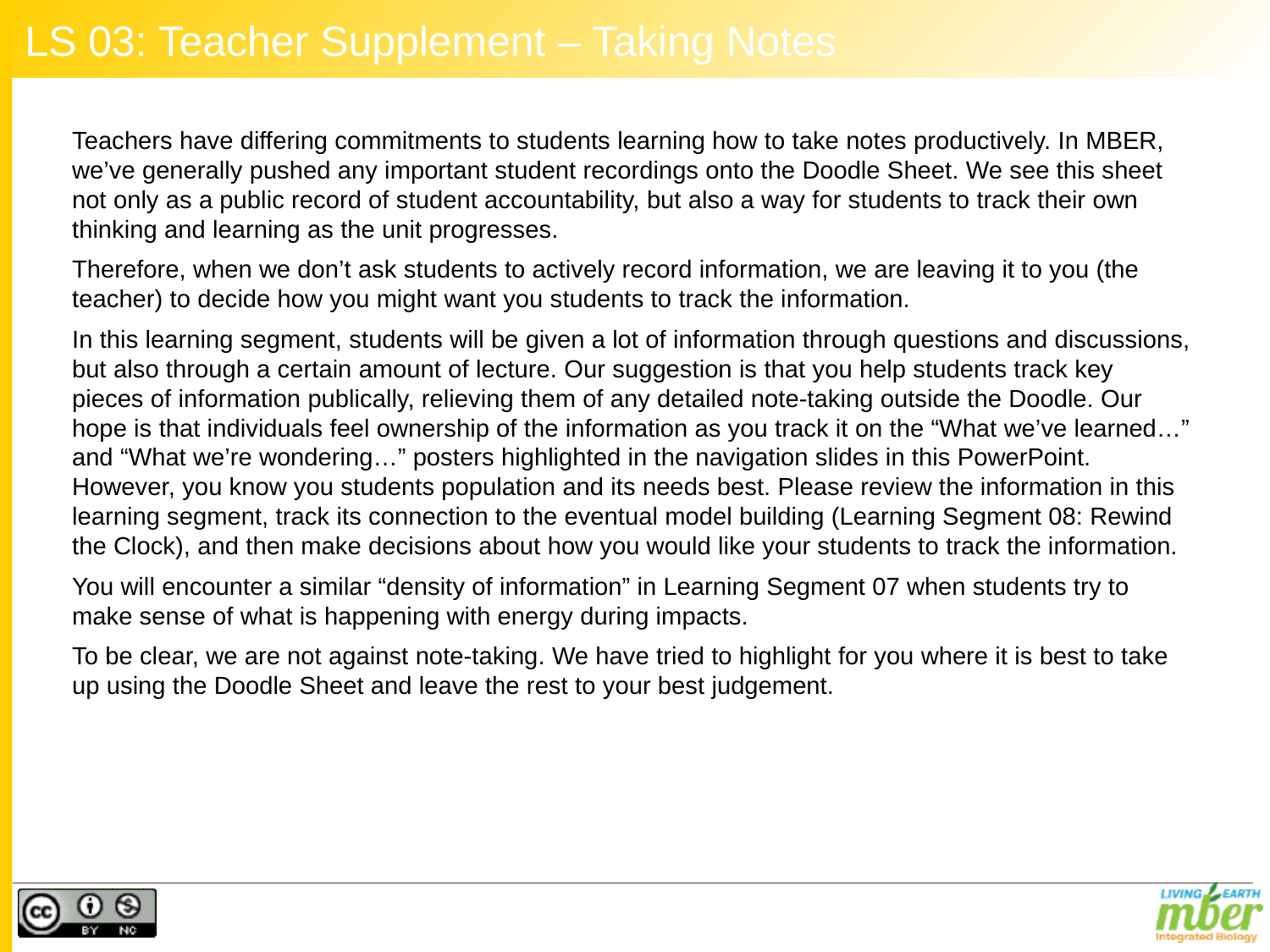

# LS 03: Teacher Supplement – Taking Notes
Teachers have differing commitments to students learning how to take notes productively. In MBER, we’ve generally pushed any important student recordings onto the Doodle Sheet. We see this sheet not only as a public record of student accountability, but also a way for students to track their own thinking and learning as the unit progresses.
Therefore, when we don’t ask students to actively record information, we are leaving it to you (the teacher) to decide how you might want you students to track the information.
In this learning segment, students will be given a lot of information through questions and discussions, but also through a certain amount of lecture. Our suggestion is that you help students track key pieces of information publically, relieving them of any detailed note-taking outside the Doodle. Our hope is that individuals feel ownership of the information as you track it on the “What we’ve learned…” and “What we’re wondering…” posters highlighted in the navigation slides in this PowerPoint. However, you know you students population and its needs best. Please review the information in this learning segment, track its connection to the eventual model building (Learning Segment 08: Rewind the Clock), and then make decisions about how you would like your students to track the information.
You will encounter a similar “density of information” in Learning Segment 07 when students try to make sense of what is happening with energy during impacts.
To be clear, we are not against note-taking. We have tried to highlight for you where it is best to take up using the Doodle Sheet and leave the rest to your best judgement.